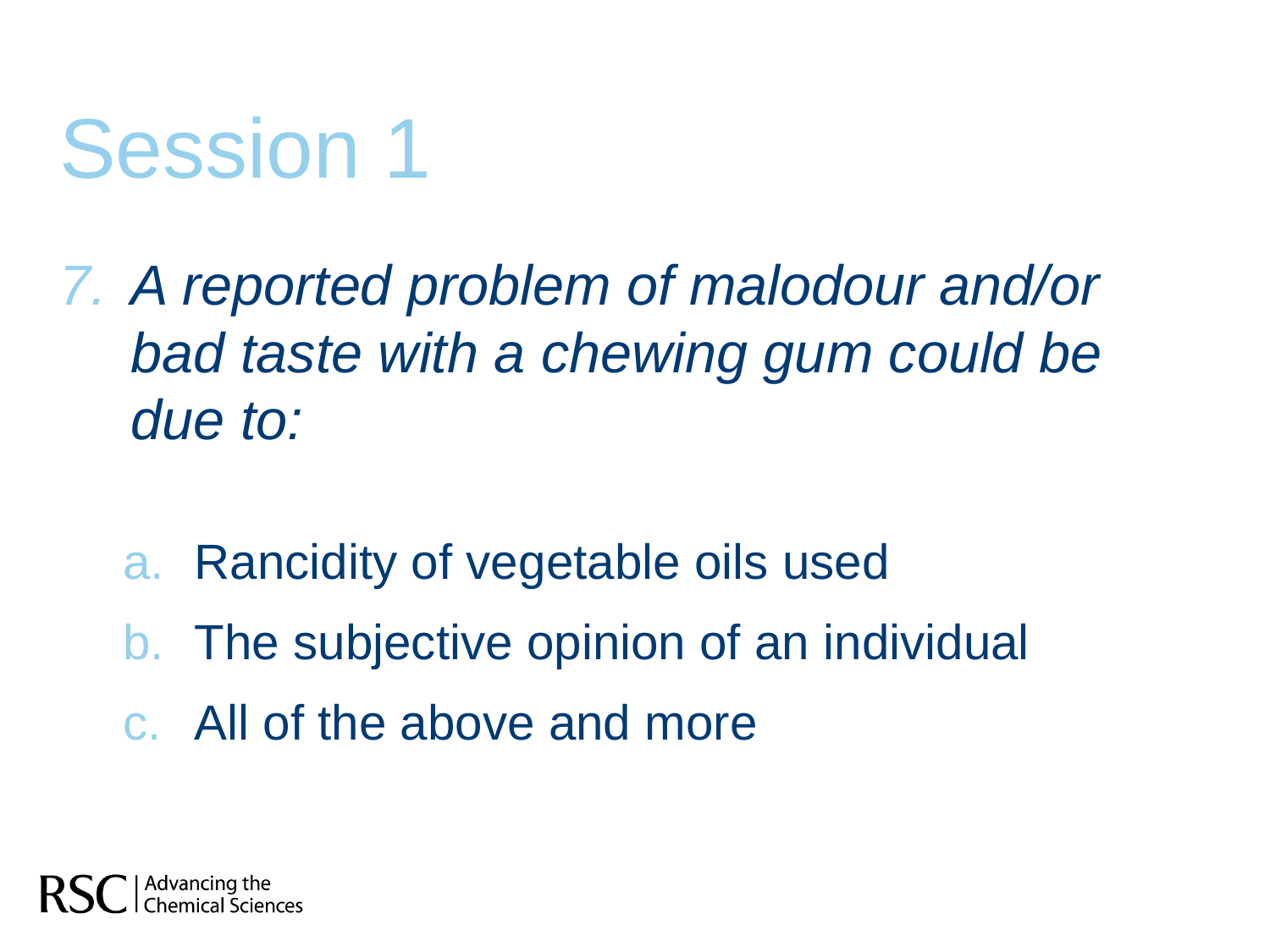

# Session 1
A reported problem of malodour and/or bad taste with a chewing gum could be due to:

Rancidity of vegetable oils used
The subjective opinion of an individual
All of the above and more